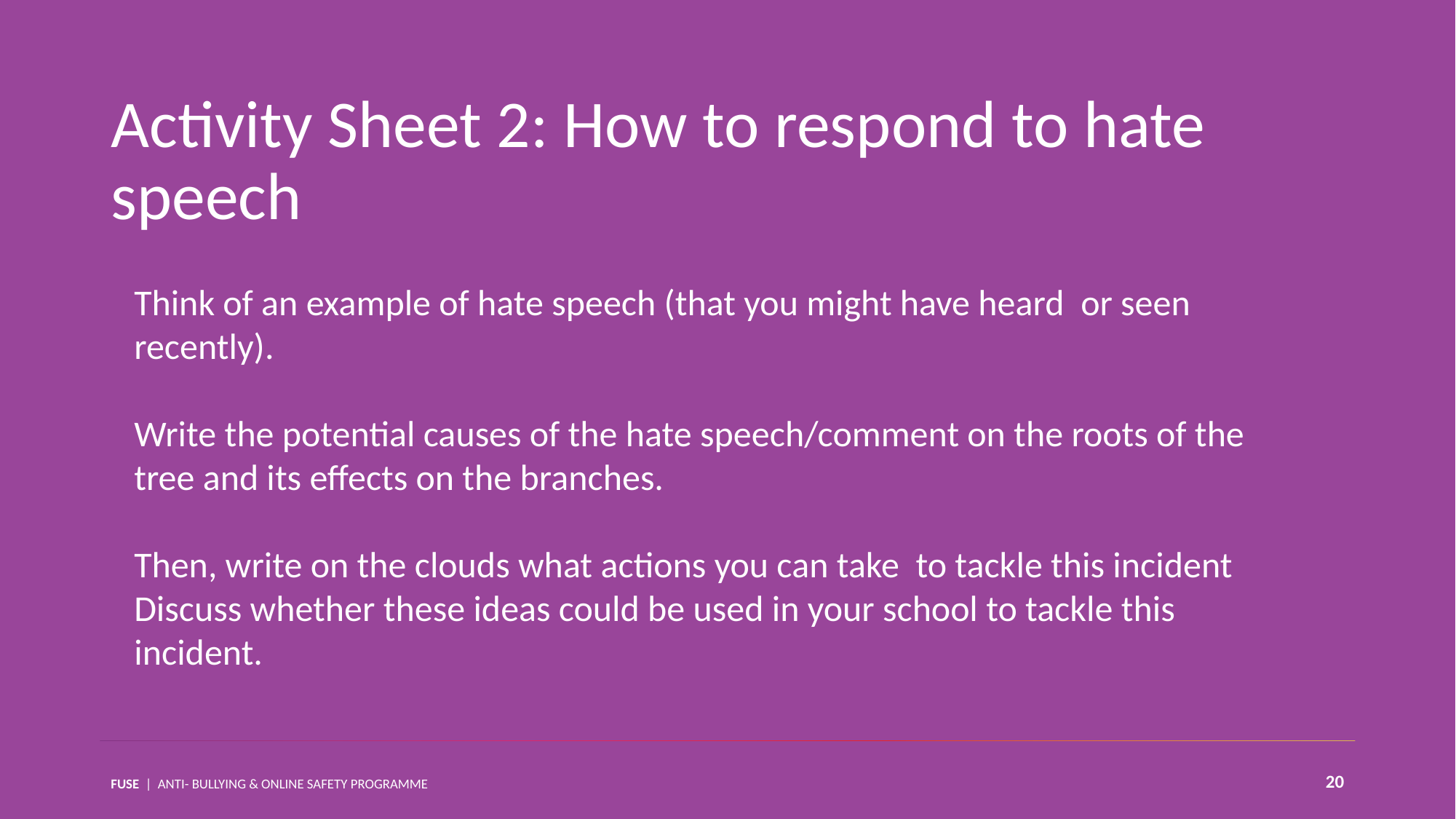

Activity Sheet 2: How to respond to hate speech
Think of an example of hate speech (that you might have heard  or seen recently).

Write the potential causes of the hate speech/comment on the roots of the tree and its effects on the branches.

Then, write on the clouds what actions you can take  to tackle this incident
Discuss whether these ideas could be used in your school to tackle this incident.
20